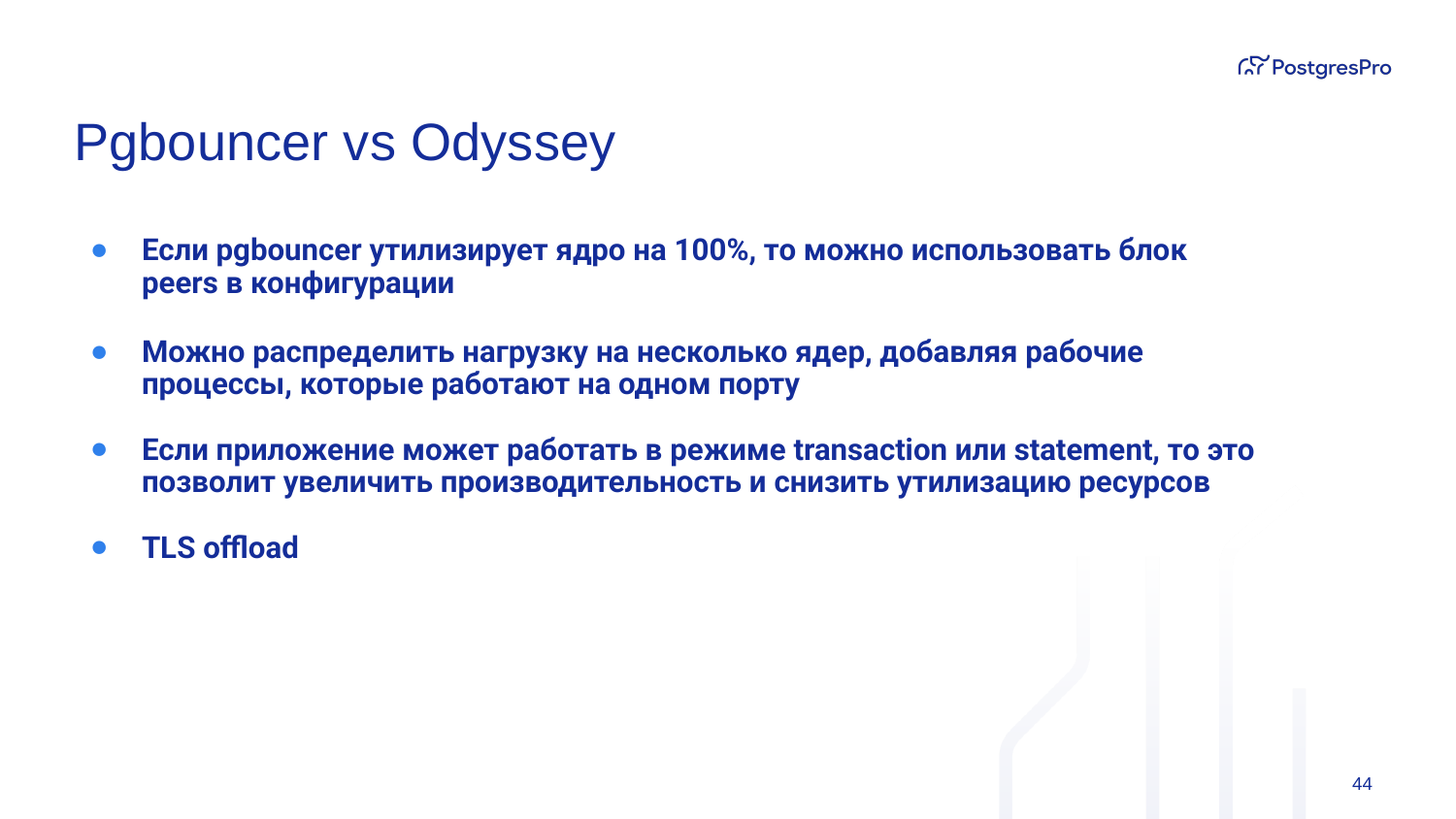

# Pgbouncer vs Odyssey
Если pgbouncer утилизирует ядро на 100%, то можно использовать блок peers в конфигурации
Можно распределить нагрузку на несколько ядер, добавляя рабочие процессы, которые работают на одном порту
Если приложение может работать в режиме transaction или statement, то это позволит увеличить производительность и снизить утилизацию ресурсов
TLS offload
44